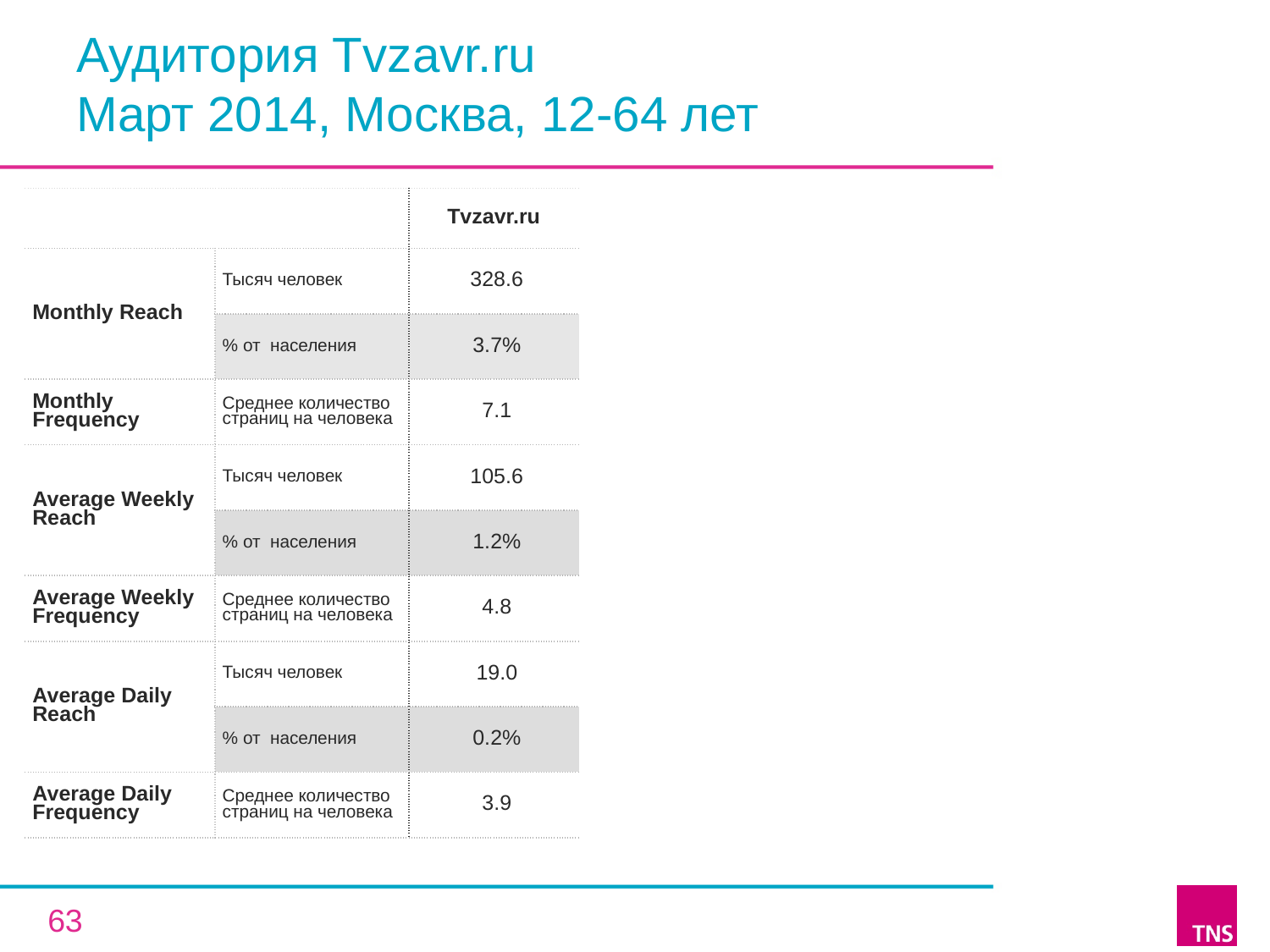

# Аудитория Tvzavr.ru Март 2014, Москва, 12-64 лет
|  |  | Tvzavr.ru |
| --- | --- | --- |
| Monthly Reach | Тысяч человек | 328.6 |
|  | % от населения | 3.7% |
| Monthly Frequency | Среднее количество страниц на человека | 7.1 |
| Average Weekly Reach | Тысяч человек | 105.6 |
|  | % от населения | 1.2% |
| Average Weekly Frequency | Среднее количество страниц на человека | 4.8 |
| Average Daily Reach | Тысяч человек | 19.0 |
|  | % от населения | 0.2% |
| Average Daily Frequency | Среднее количество страниц на человека | 3.9 |

63